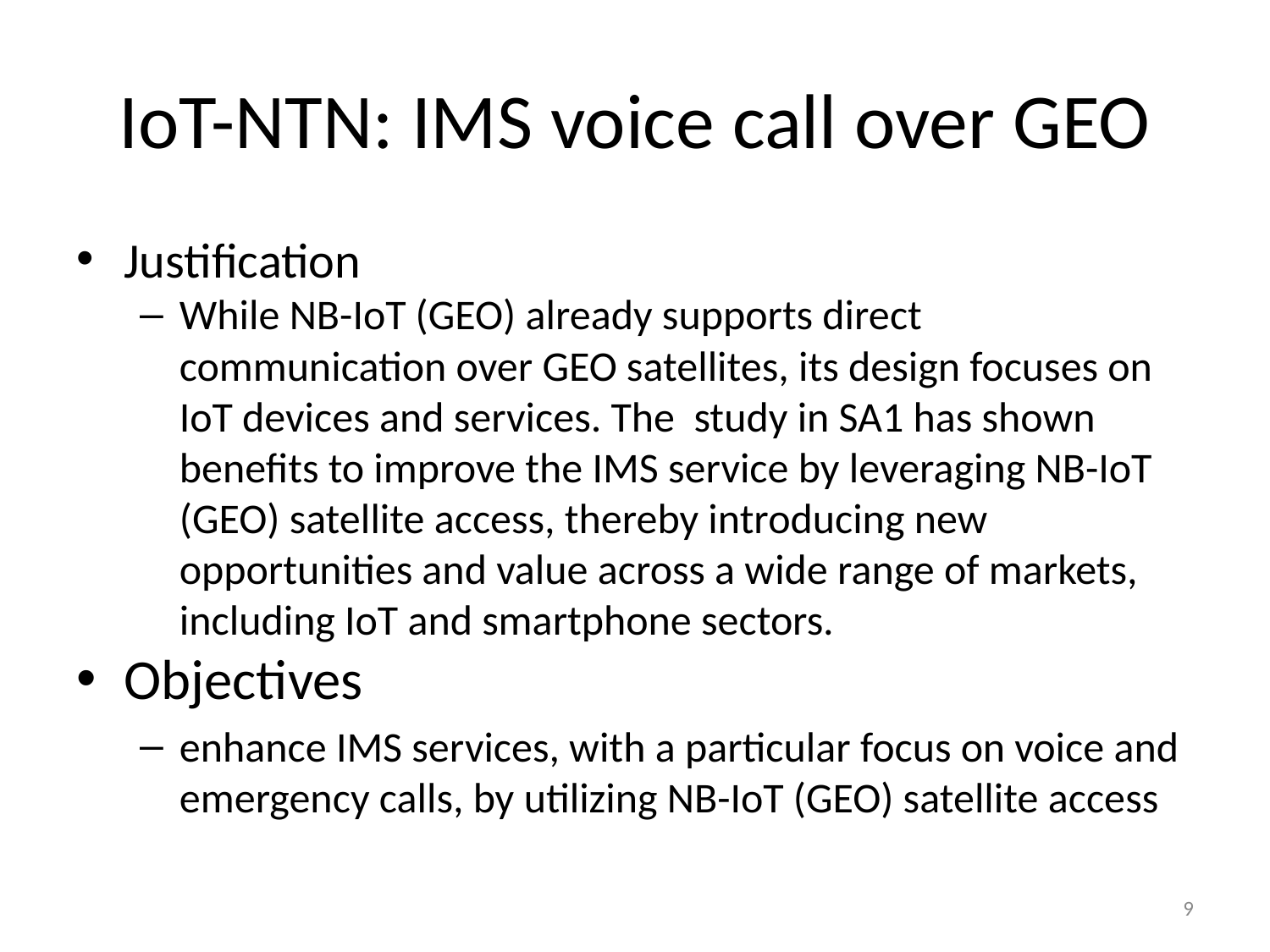

# IoT-NTN: IMS voice call over GEO
Justification
While NB-IoT (GEO) already supports direct communication over GEO satellites, its design focuses on IoT devices and services. The  study in SA1 has shown benefits to improve the IMS service by leveraging NB-IoT (GEO) satellite access, thereby introducing new opportunities and value across a wide range of markets, including IoT and smartphone sectors.
Objectives
enhance IMS services, with a particular focus on voice and emergency calls, by utilizing NB-IoT (GEO) satellite access
9